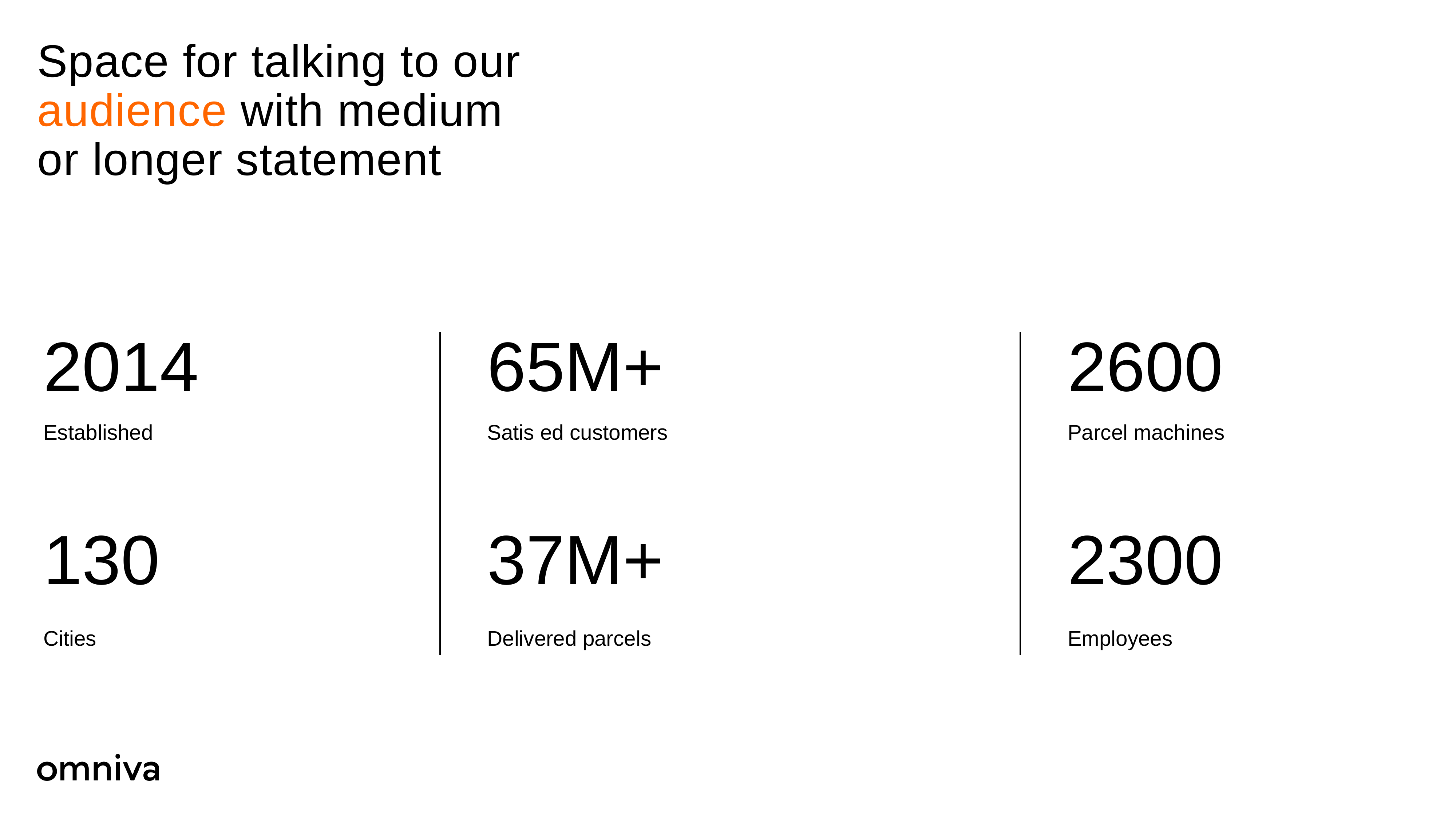

Space for talking to our audience with medium
or longer statement
| 2014 | 65M+ | 2600 |
| --- | --- | --- |
| Established | Satis ed customers | Parcel machines |
| 130 | 37M+ | 2300 |
| Cities | Delivered parcels | Employees |